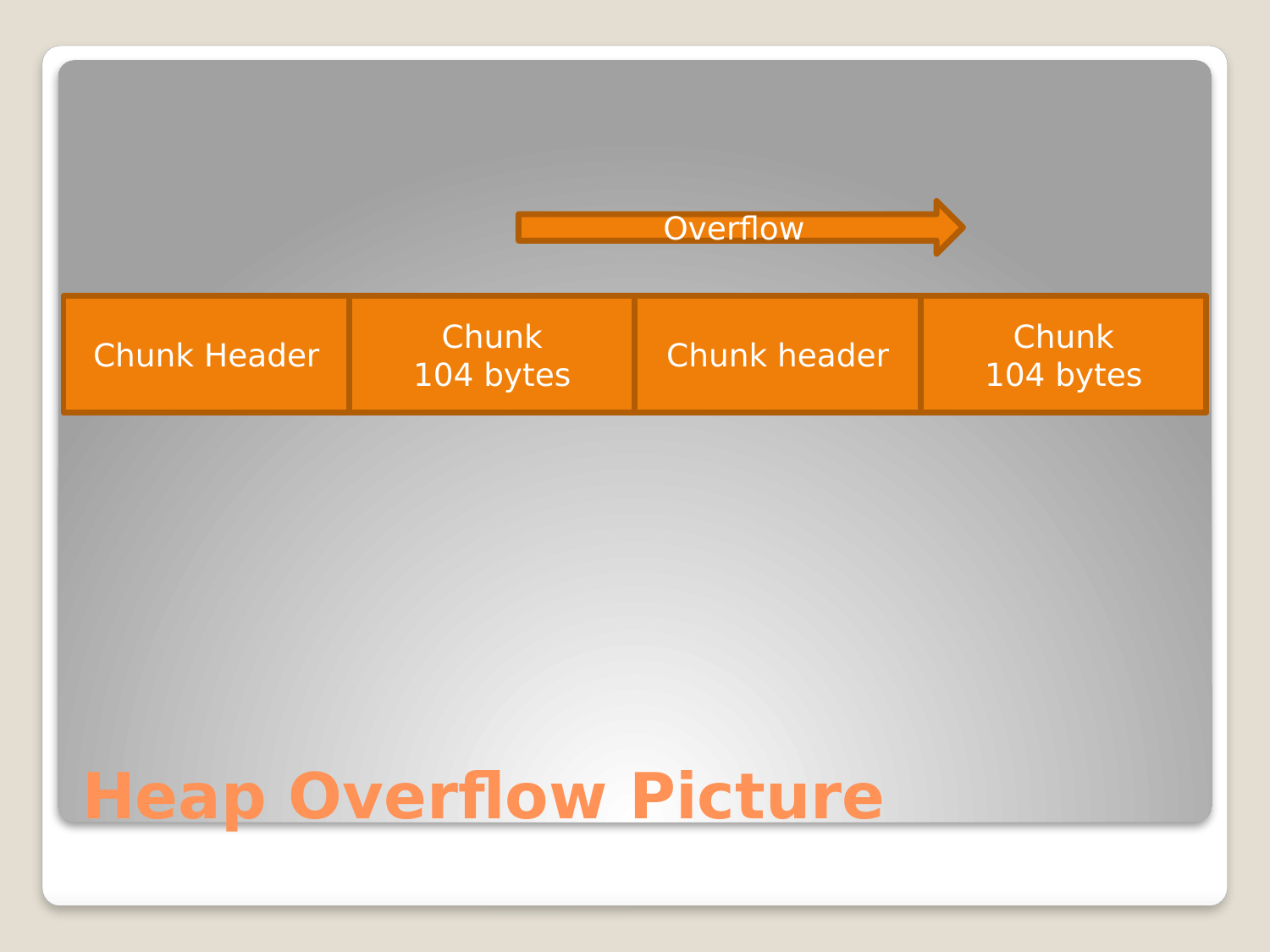

Overflow
Chunk Header
Chunk
104 bytes
Chunk header
Chunk
104 bytes
# Heap Overflow Picture